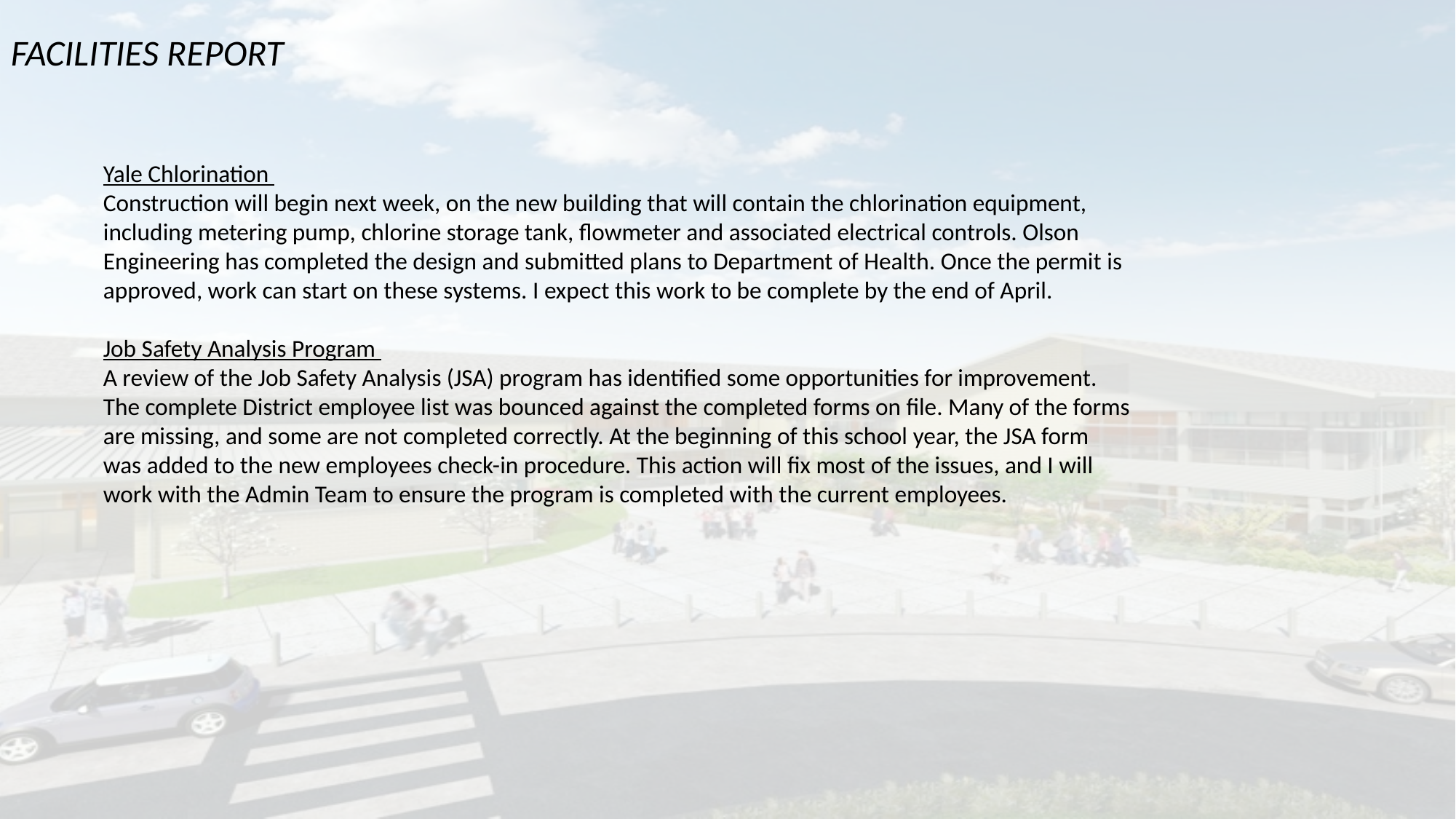

FACILITIES REPORT

Yale Chlorination
Construction will begin next week, on the new building that will contain the chlorination equipment, including metering pump, chlorine storage tank, flowmeter and associated electrical controls. Olson Engineering has completed the design and submitted plans to Department of Health. Once the permit is approved, work can start on these systems. I expect this work to be complete by the end of April.

Job Safety Analysis Program
A review of the Job Safety Analysis (JSA) program has identified some opportunities for improvement. The complete District employee list was bounced against the completed forms on file. Many of the forms are missing, and some are not completed correctly. At the beginning of this school year, the JSA form was added to the new employees check-in procedure. This action will fix most of the issues, and I will work with the Admin Team to ensure the program is completed with the current employees.